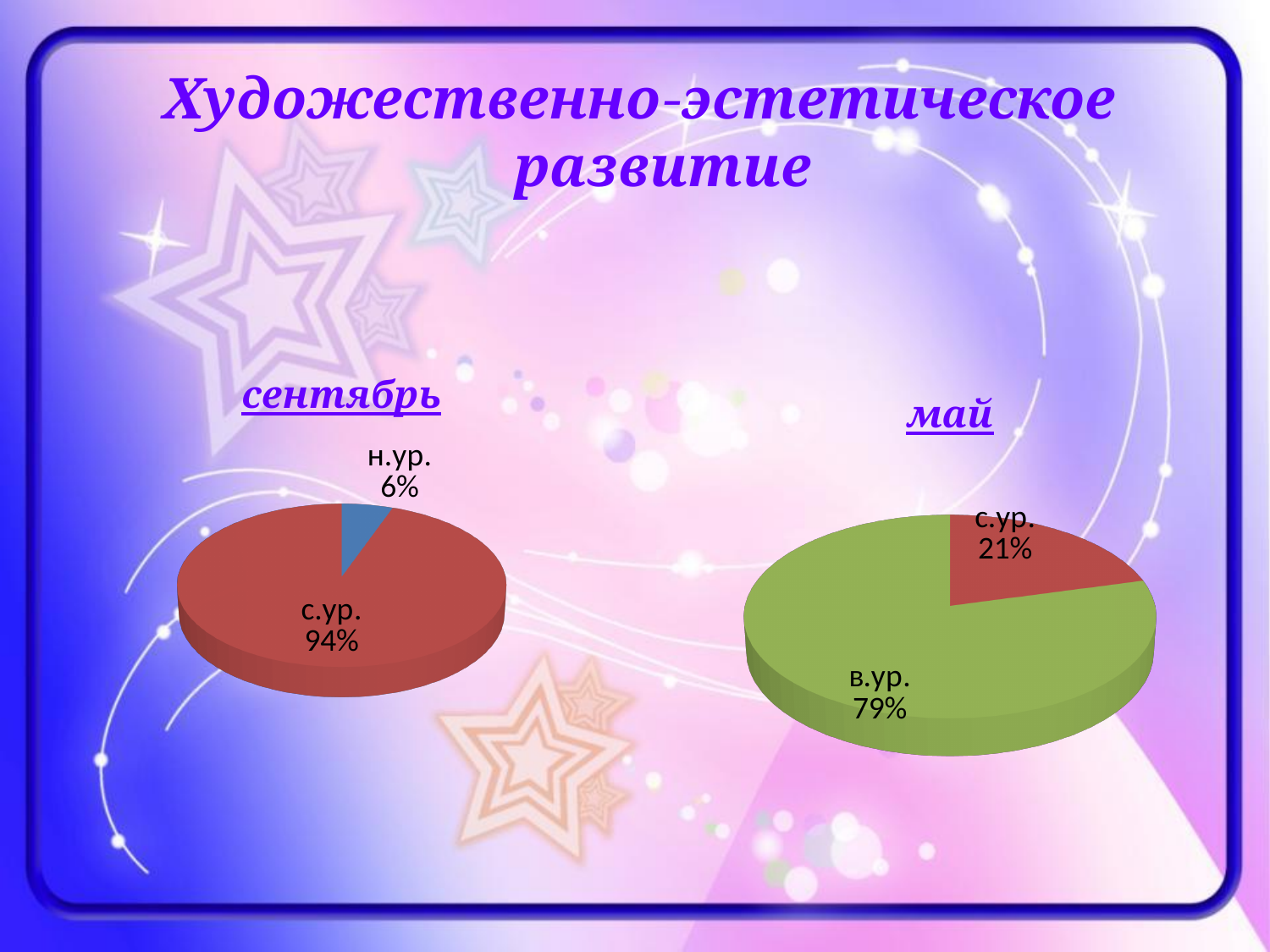

#
Художественно-эстетическое развитие

[unsupported chart]

[unsupported chart]